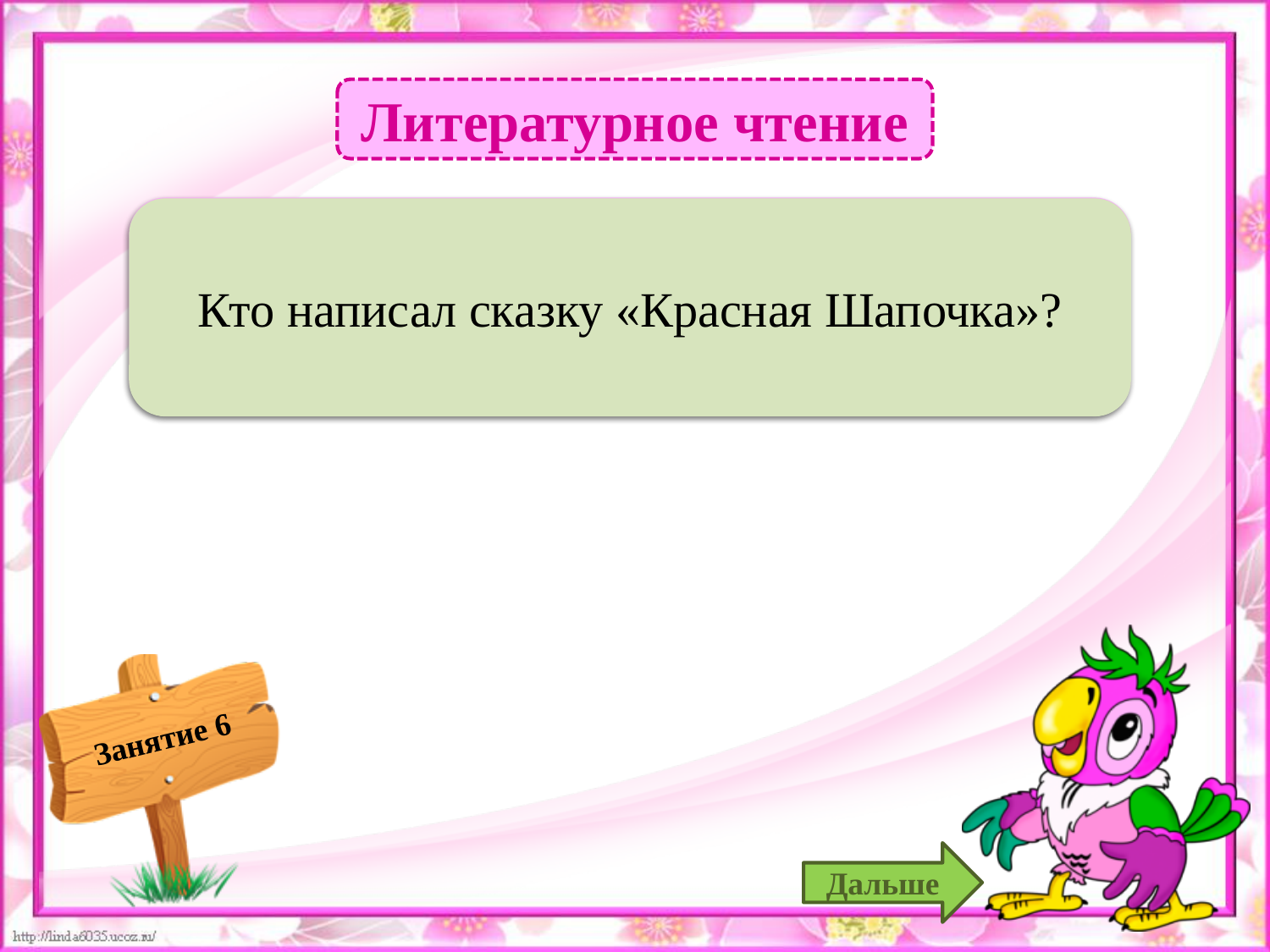

Литературное чтение
 Шарль Перро – 1б.
Кто написал сказку «Красная Шапочка»?

Дальше